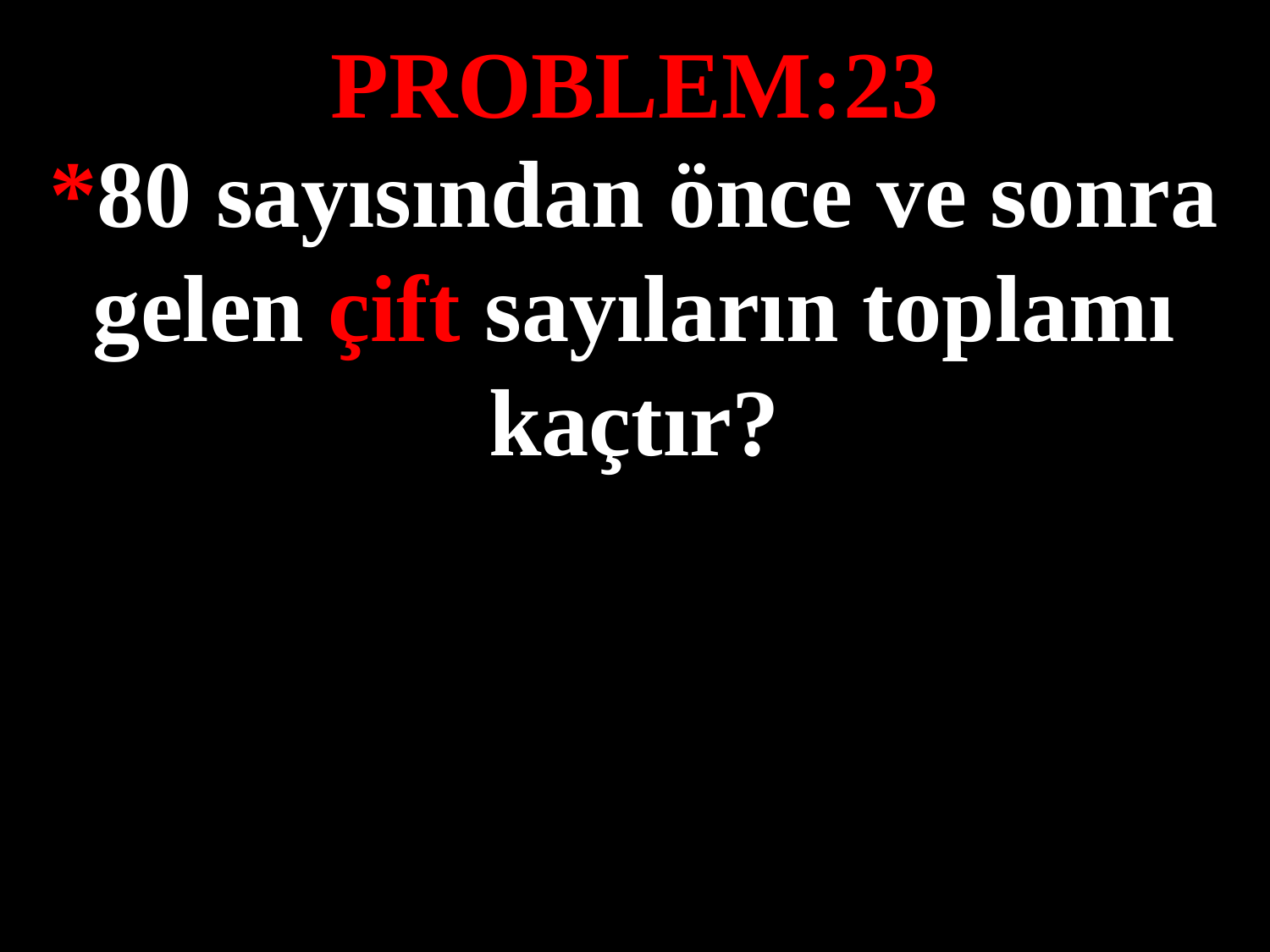

PROBLEM:23
*80 sayısından önce ve sonra gelen çift sayıların toplamı kaçtır?
#